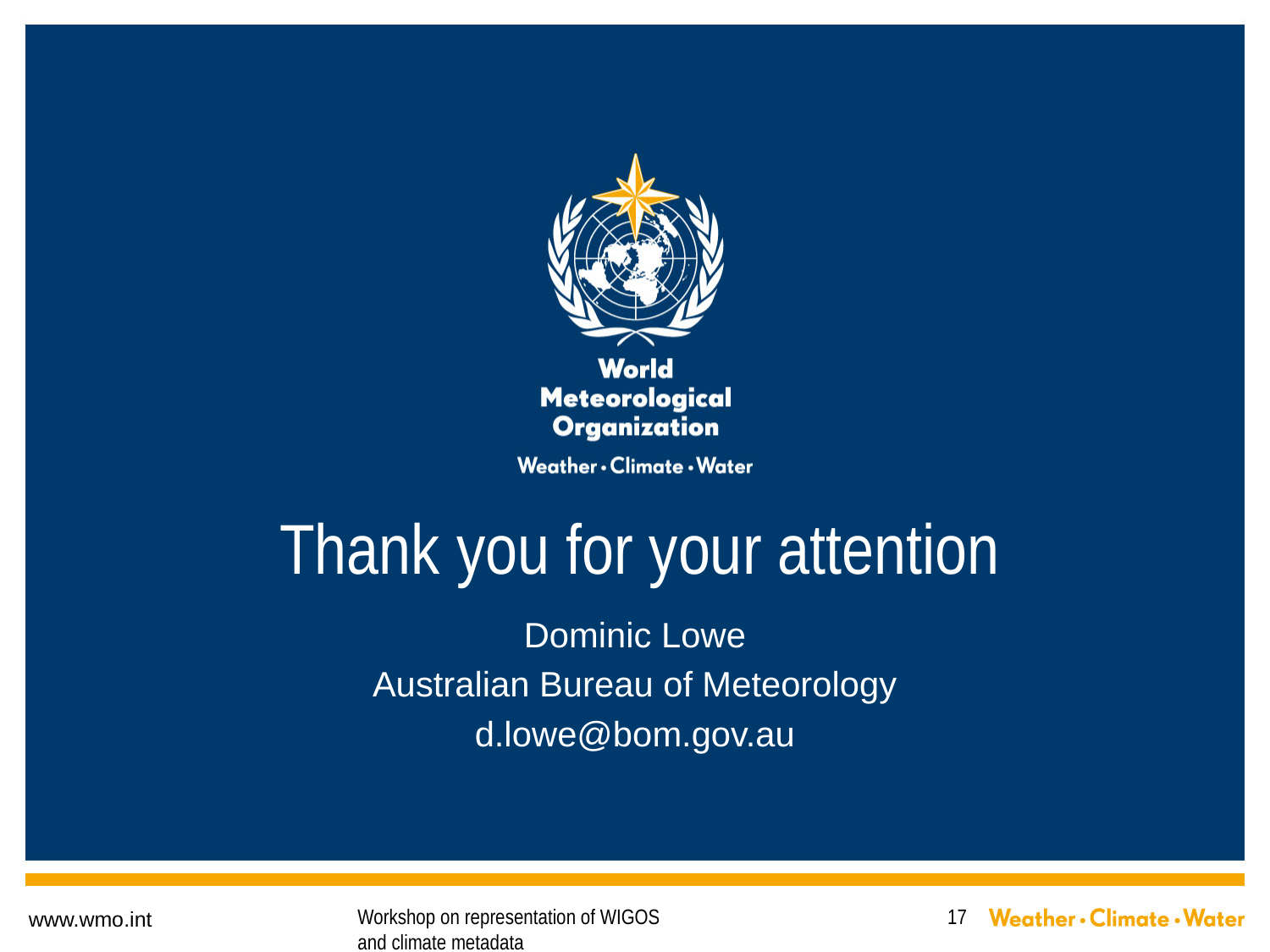

# Thank you for your attention
Dominic Lowe
Australian Bureau of Meteorology
d.lowe@bom.gov.au
Workshop on representation of WIGOS and climate metadata
17